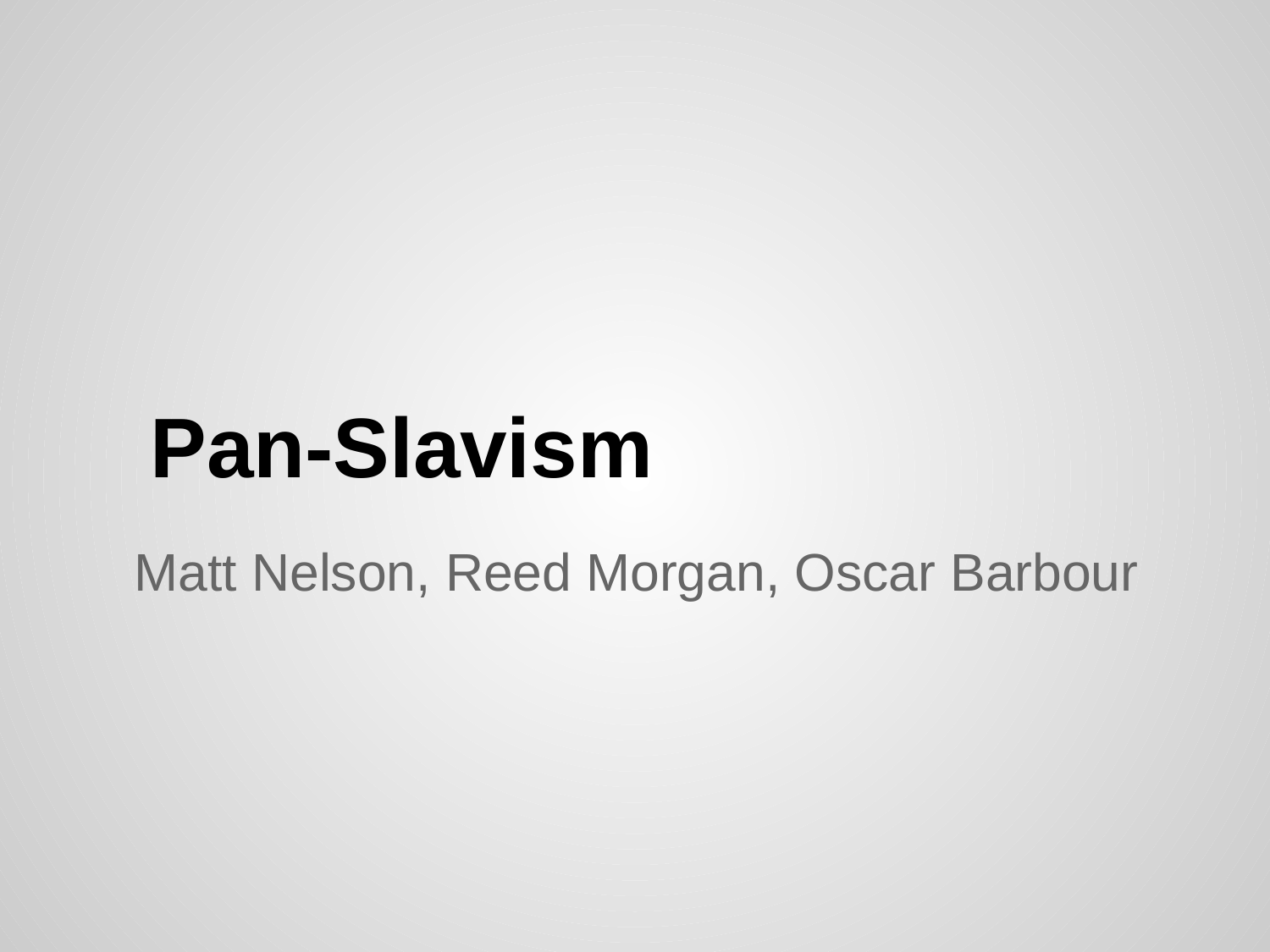

# Pan-Slavism
Matt Nelson, Reed Morgan, Oscar Barbour